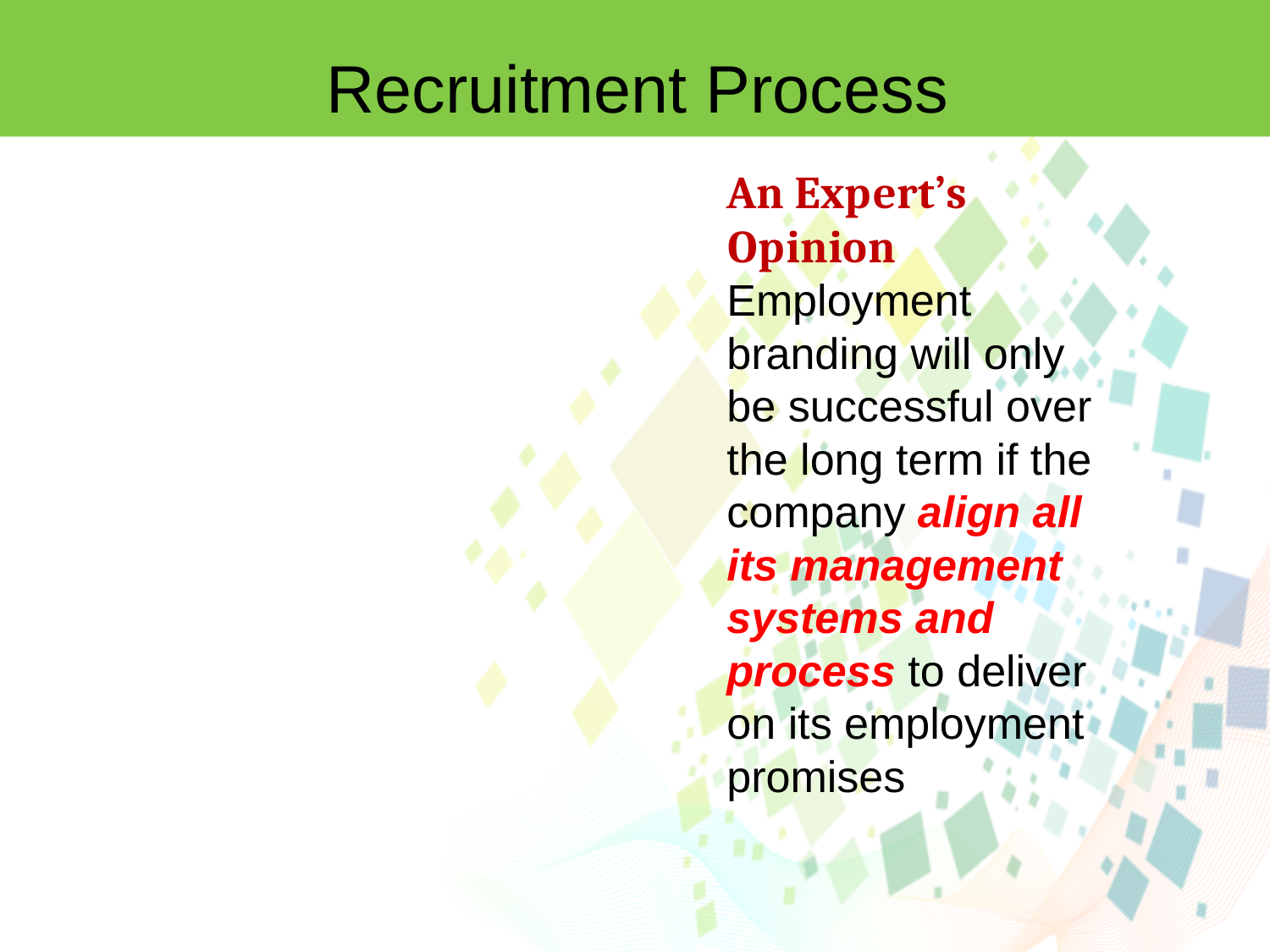

Recruitment Process
An Expert’s Opinion
Employment branding will only be successful over the long term if the company align all its management systems and process to deliver on its employment promises